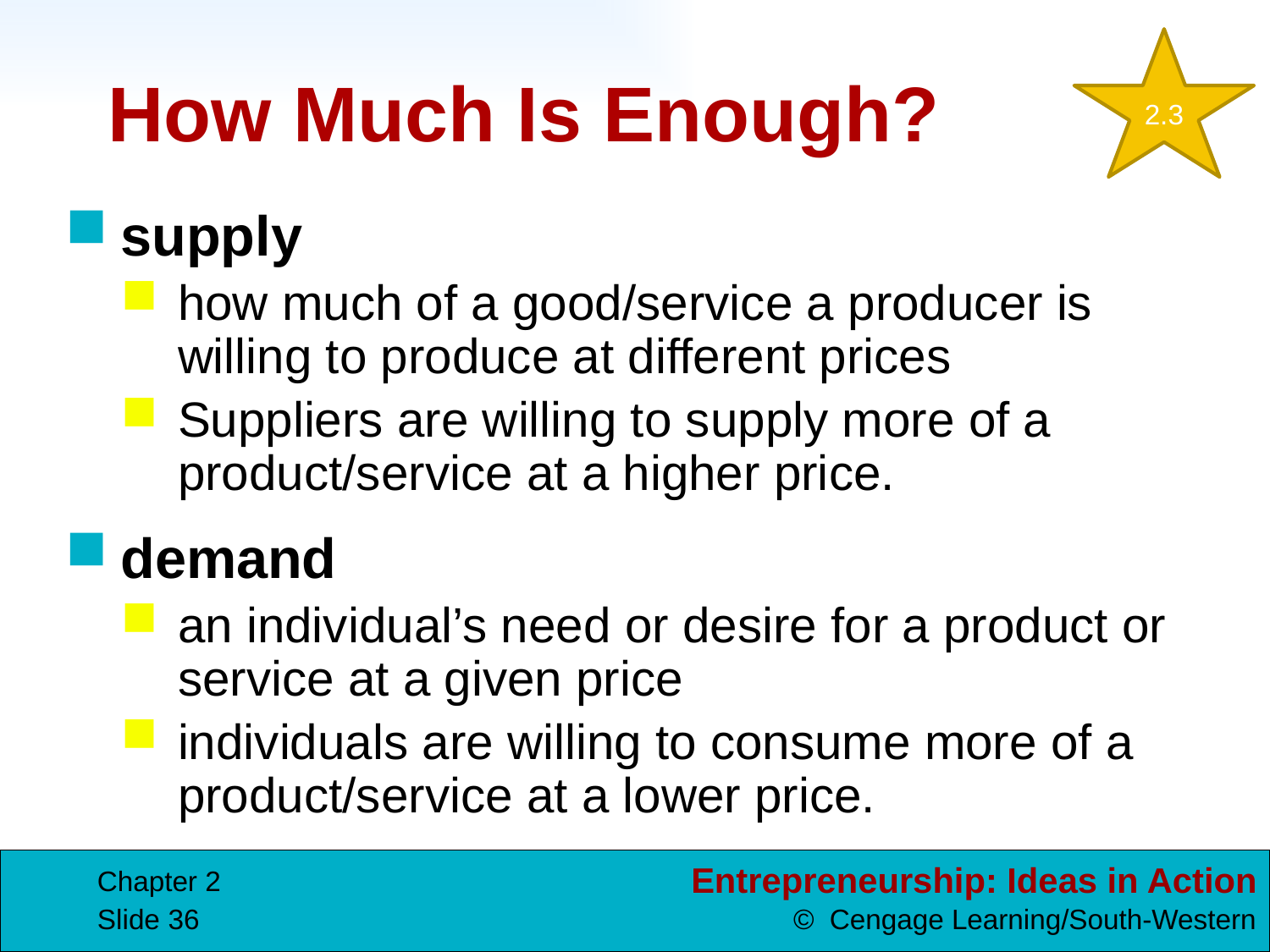

2.3
# How Much Is Enough?
supply
how much of a good/service a producer is willing to produce at different prices
Suppliers are willing to supply more of a product/service at a higher price.
demand
an individual’s need or desire for a product or service at a given price
individuals are willing to consume more of a product/service at a lower price.
Chapter 2
Slide 36